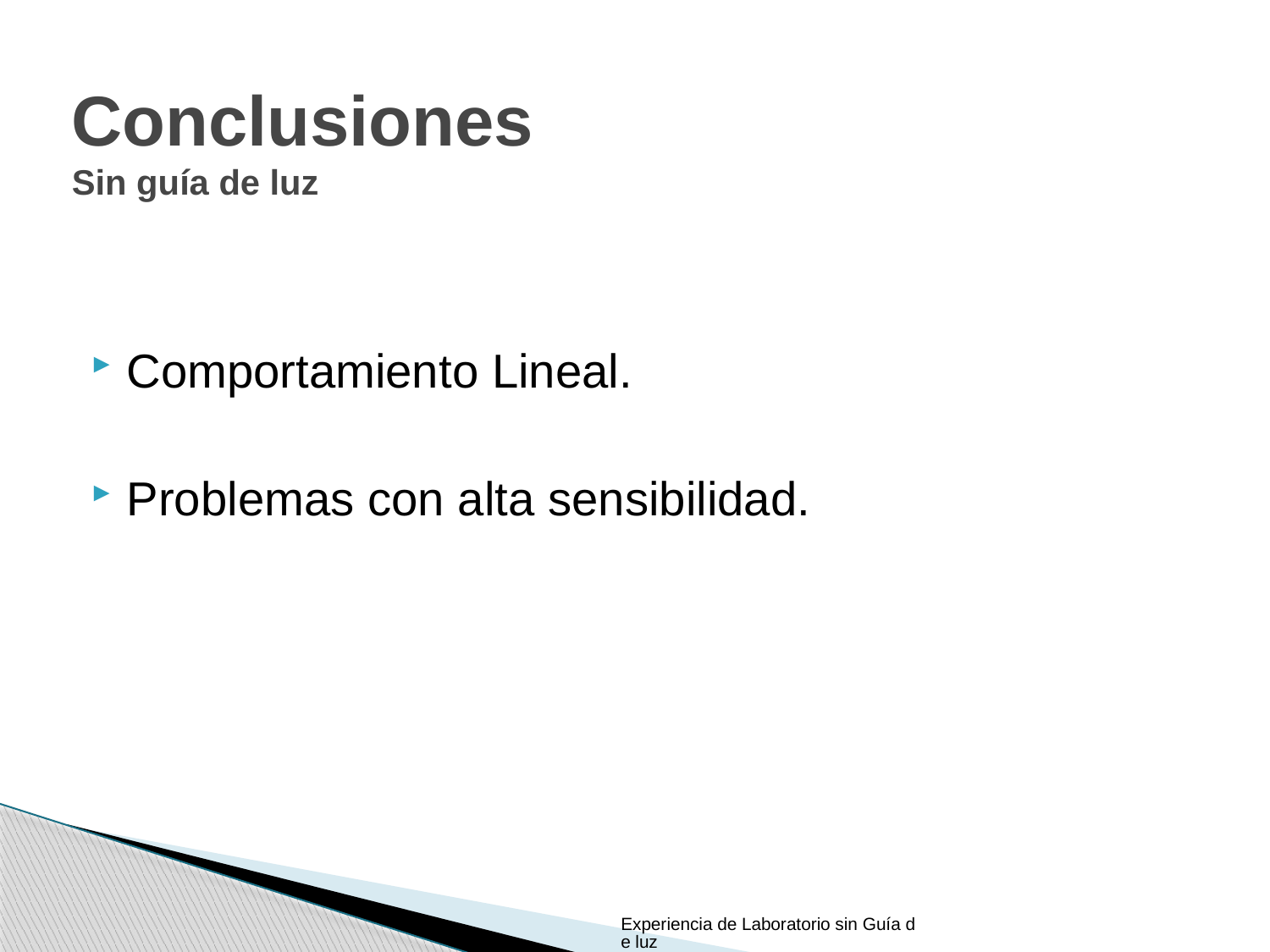

# Conclusiones Sin guía de luz

Comportamiento Lineal.

Problemas con alta sensibilidad.

Experiencia de Laboratorio sin Guía de luz